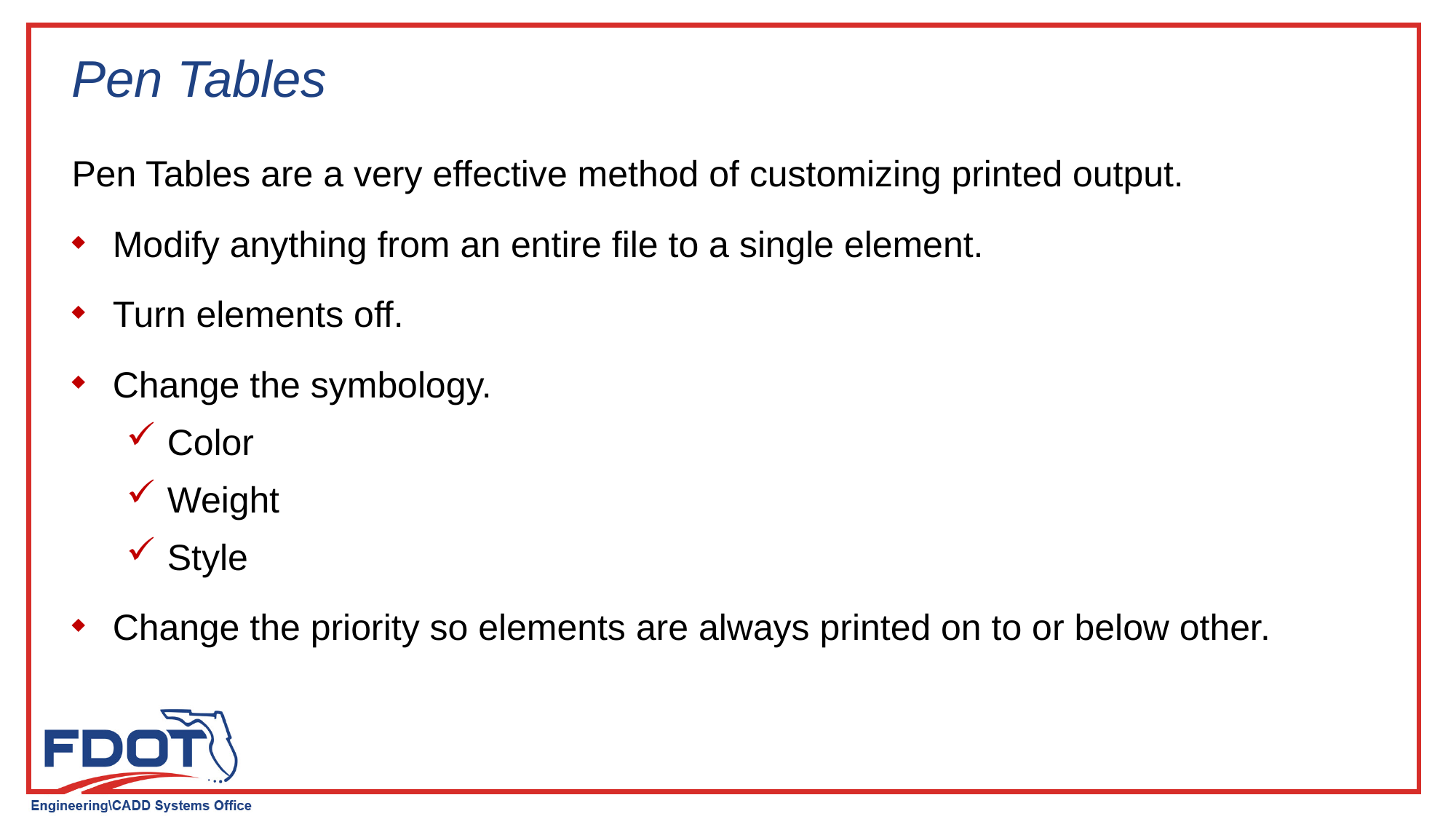

# Pen Tables
Pen Tables are a very effective method of customizing printed output.
Modify anything from an entire file to a single element.
Turn elements off.
Change the symbology.
Color
Weight
Style
Change the priority so elements are always printed on to or below other.